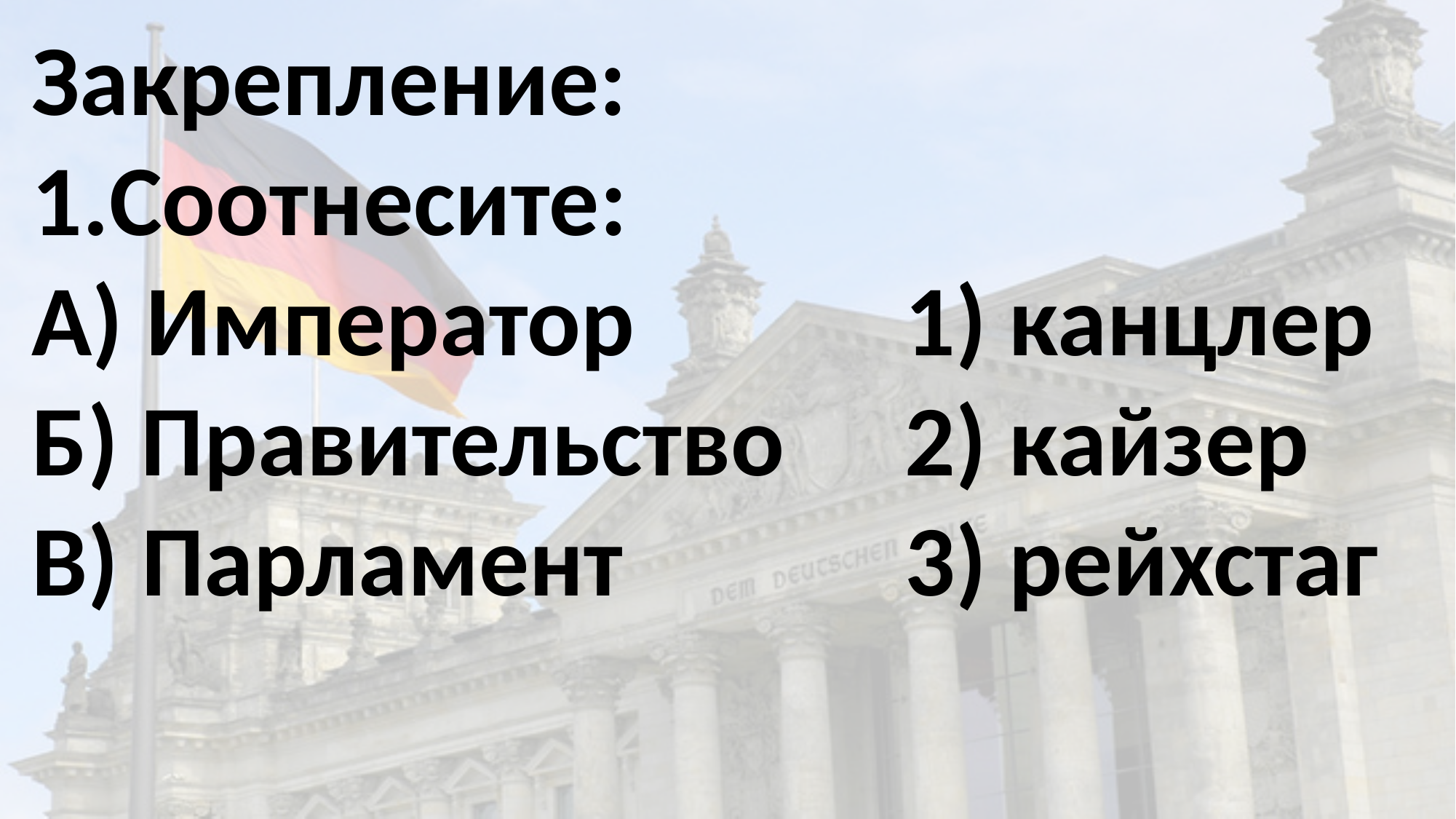

Закрепление:
Соотнесите:
А) Император			1) канцлер
Б) Правительство		2) кайзер
В) Парламент			3) рейхстаг